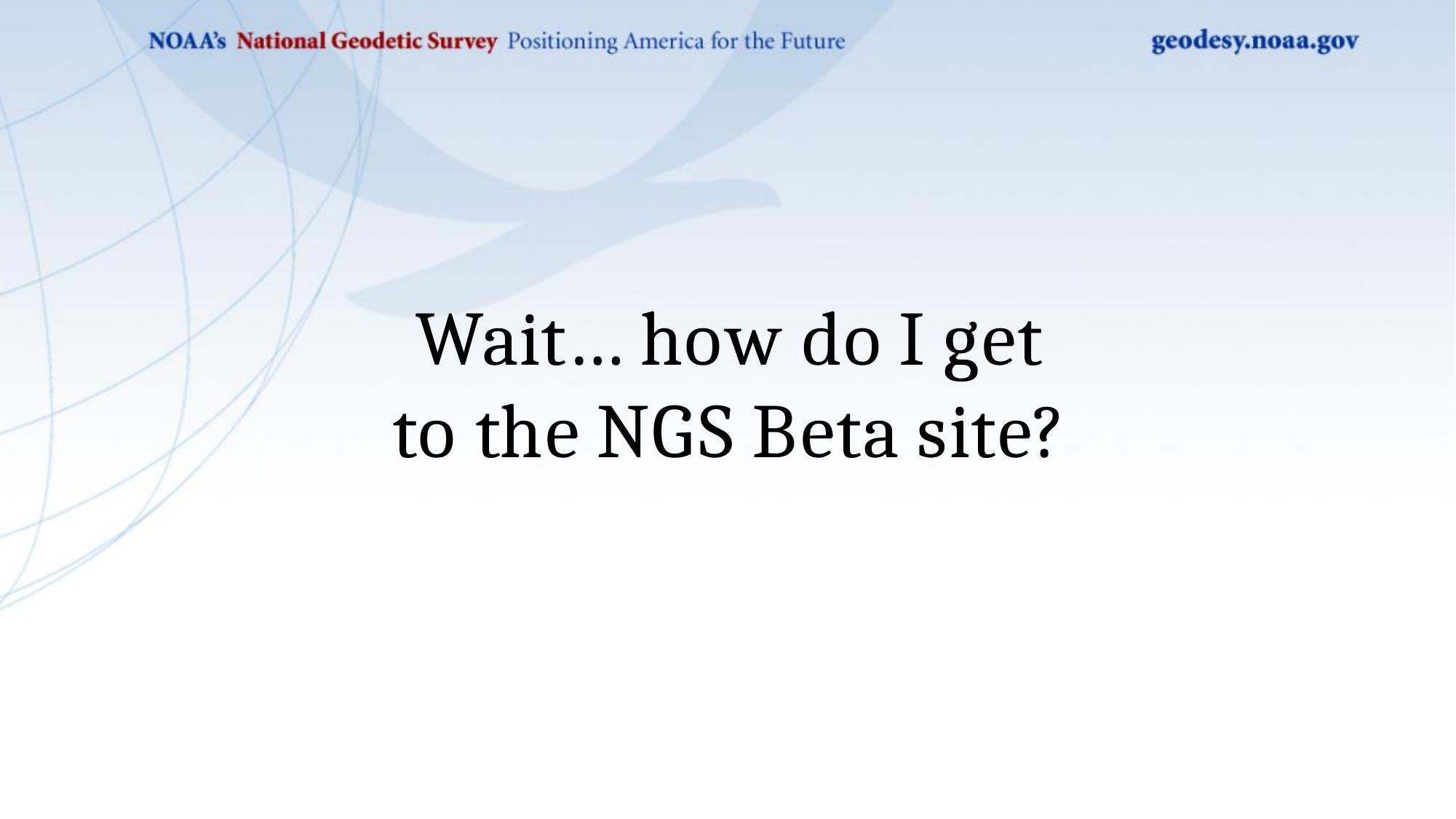

# Wait… how do I get to the NGS Beta site?